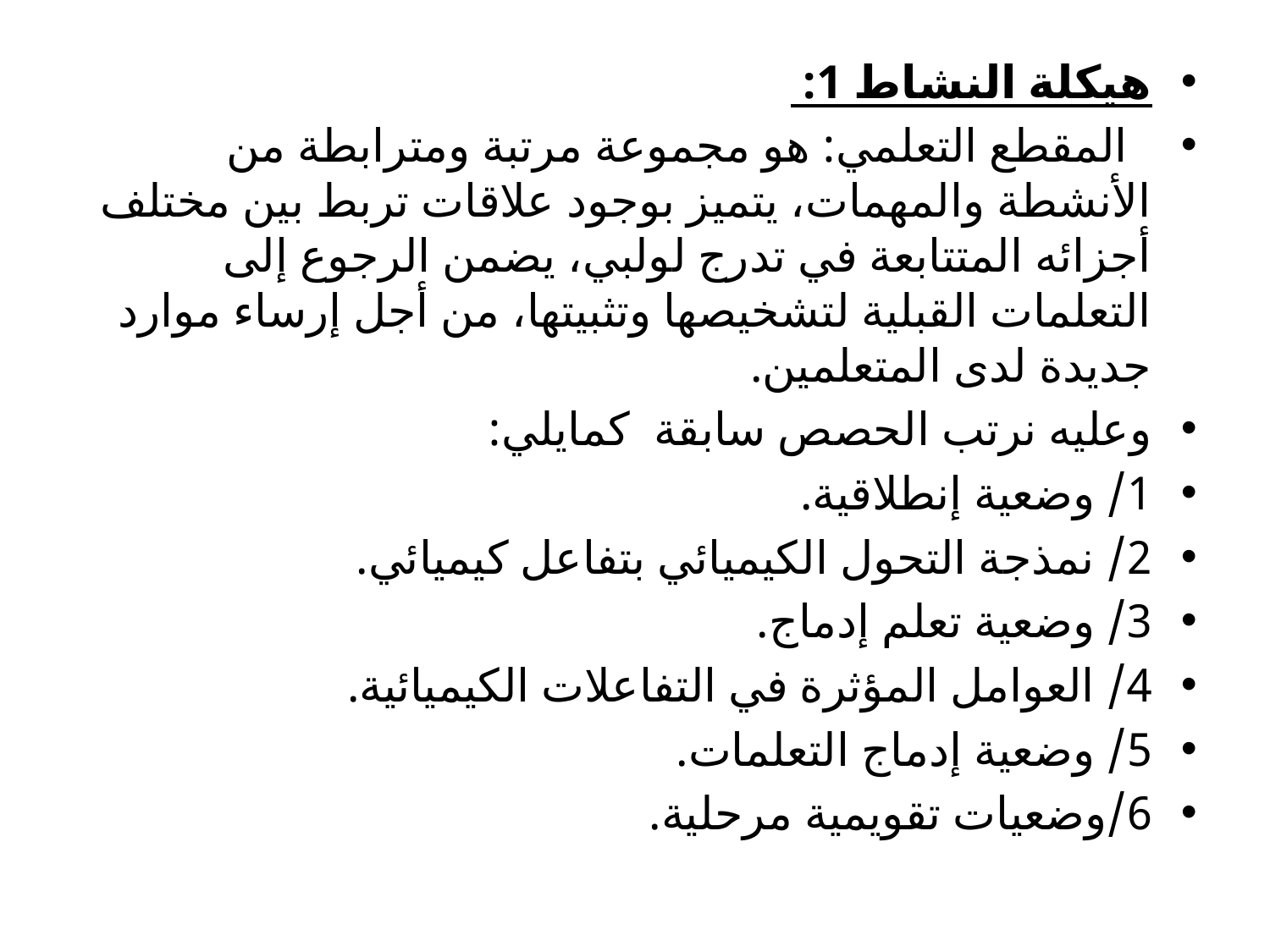

هيكلة النشاط 1:
  المقطع التعلمي: هو مجموعة مرتبة ومترابطة من الأنشطة والمهمات، يتميز بوجود علاقات تربط بين مختلف أجزائه المتتابعة في تدرج لولبي، يضمن الرجوع إلى التعلمات القبلية لتشخيصها وتثبيتها، من أجل إرساء موارد جديدة لدى المتعلمين.
وعليه نرتب الحصص سابقة  كمايلي:
1/ وضعية إنطلاقية.
2/ نمذجة التحول الكيميائي بتفاعل كيميائي.
3/ وضعية تعلم إدماج.
4/ العوامل المؤثرة في التفاعلات الكيميائية.
5/ وضعية إدماج التعلمات.
6/وضعيات تقويمية مرحلية.